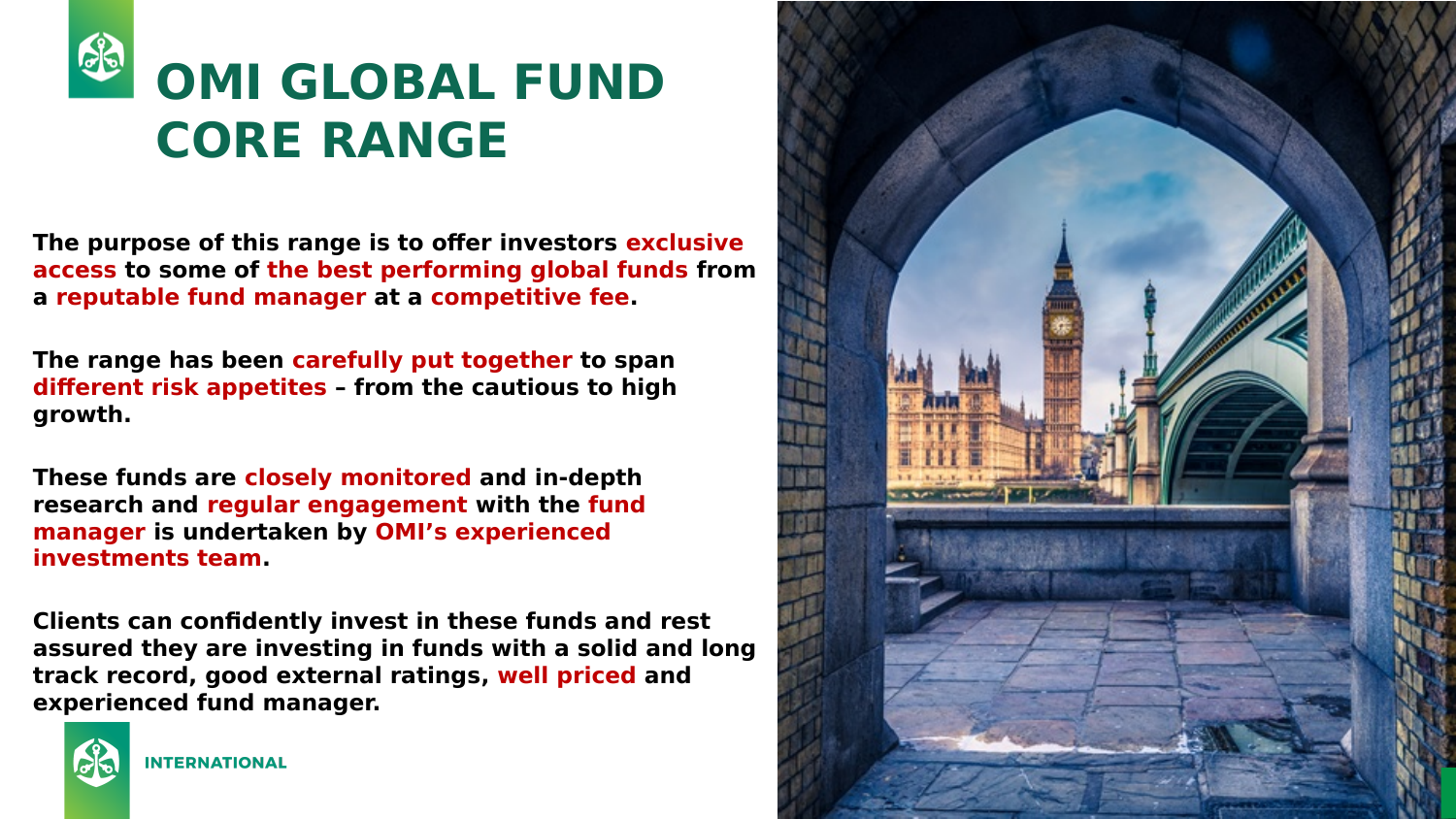

# OMI GLOBAL FUND CORE RANGE
The purpose of this range is to offer investors exclusive access to some of the best performing global funds from a reputable fund manager at a competitive fee.

The range has been carefully put together to span different risk appetites – from the cautious to high growth.

These funds are closely monitored and in-depth research and regular engagement with the fund manager is undertaken by OMI’s experienced investments team.

Clients can confidently invest in these funds and rest assured they are investing in funds with a solid and long track record, good external ratings, well priced and experienced fund manager.